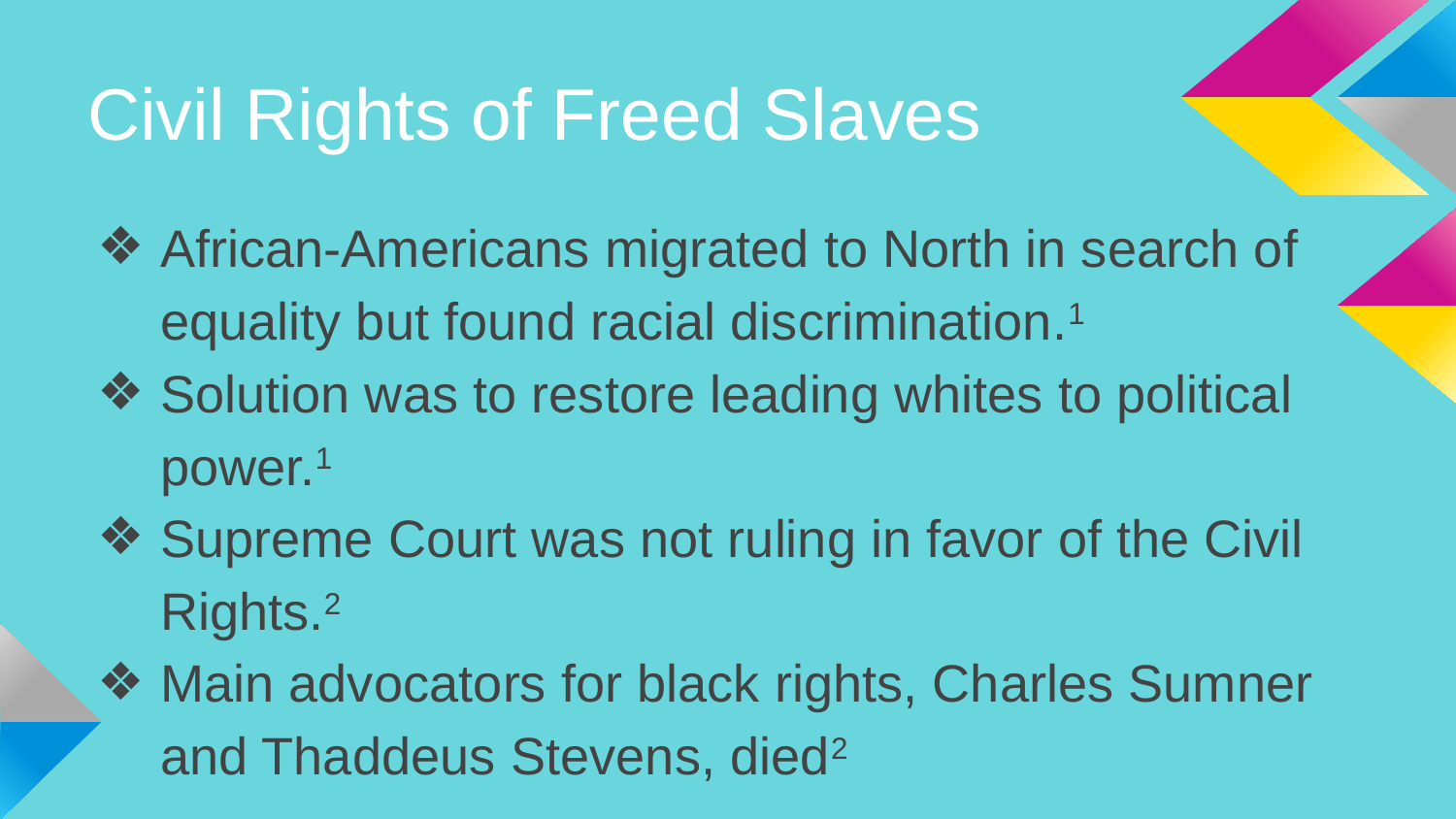

# Civil Rights of Freed Slaves
African-Americans migrated to North in search of equality but found racial discrimination.1
Solution was to restore leading whites to political power.1
Supreme Court was not ruling in favor of the Civil Rights.2
Main advocators for black rights, Charles Sumner and Thaddeus Stevens, died2